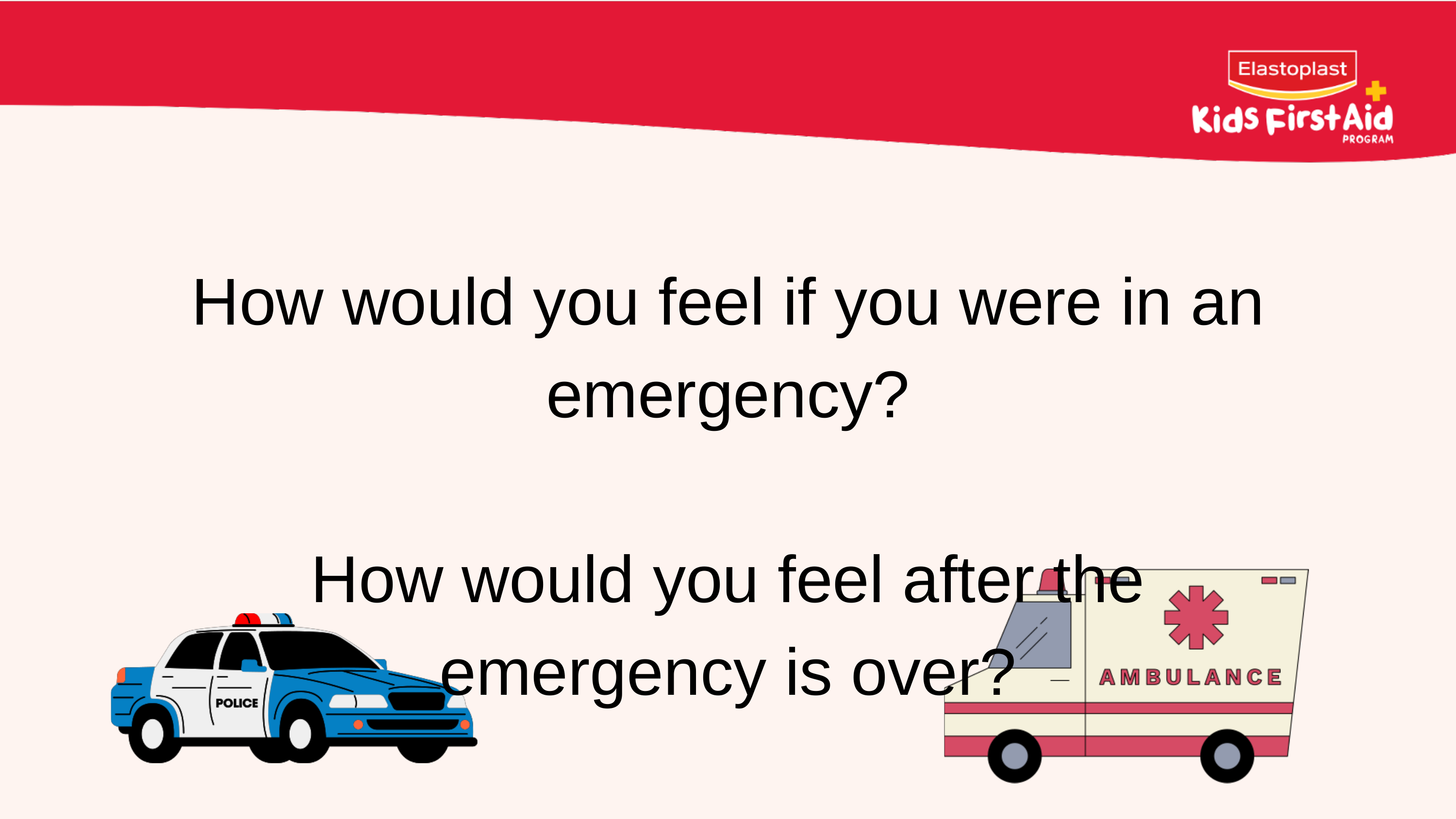

How would you feel if you were in an emergency?

How would you feel after the emergency is over?

58